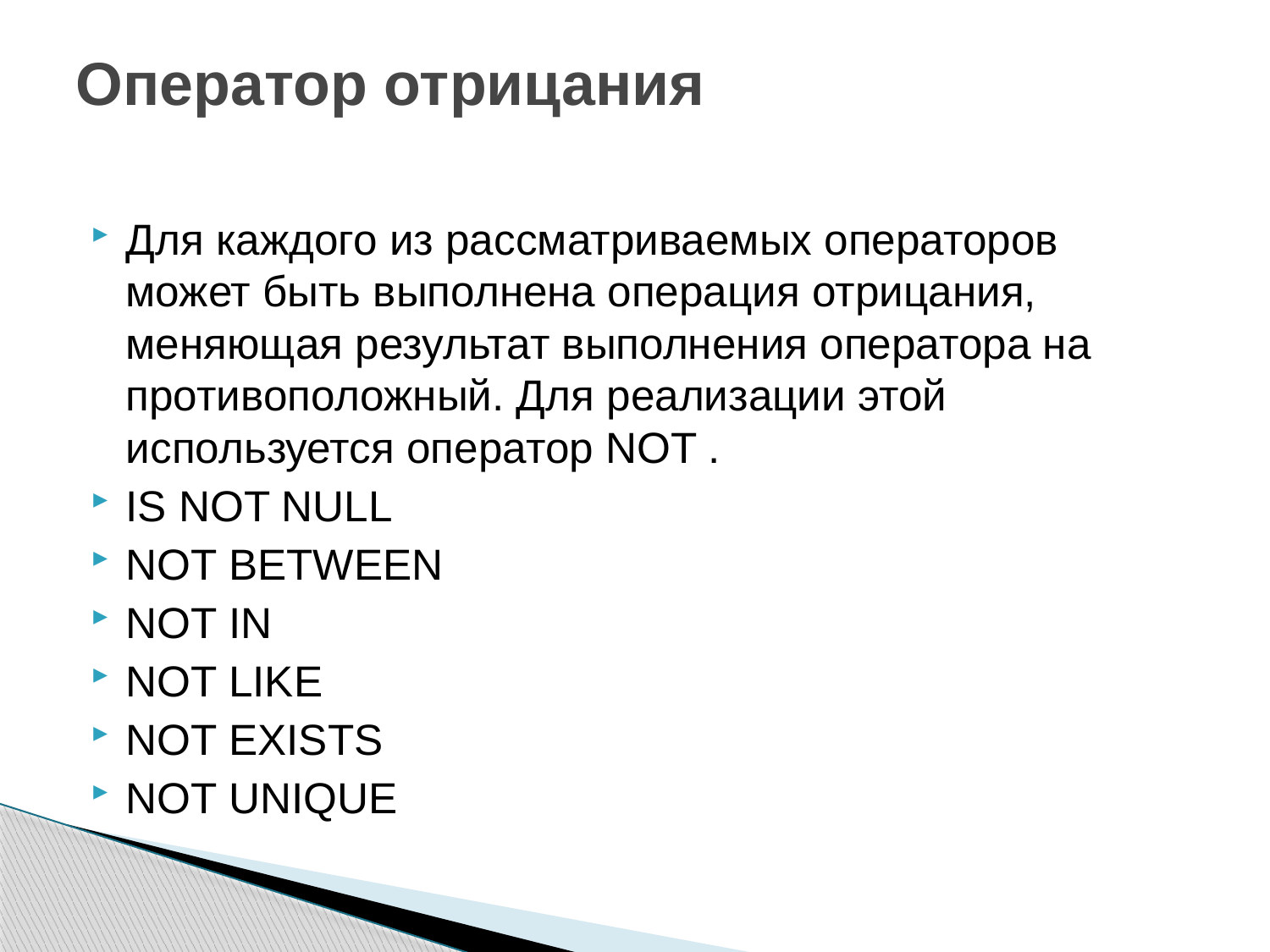

# Оператор отрицания
Для каждого из рассматриваемых операторов может быть выполнена операция отрицания, меняющая результат выполнения оператора на противоположный. Для реализации этой используется оператор NOT .
IS NOT NULL
NOT BETWEEN
NOT IN
NOT LIKE
NOT EXISTS
NOT UNIQUE